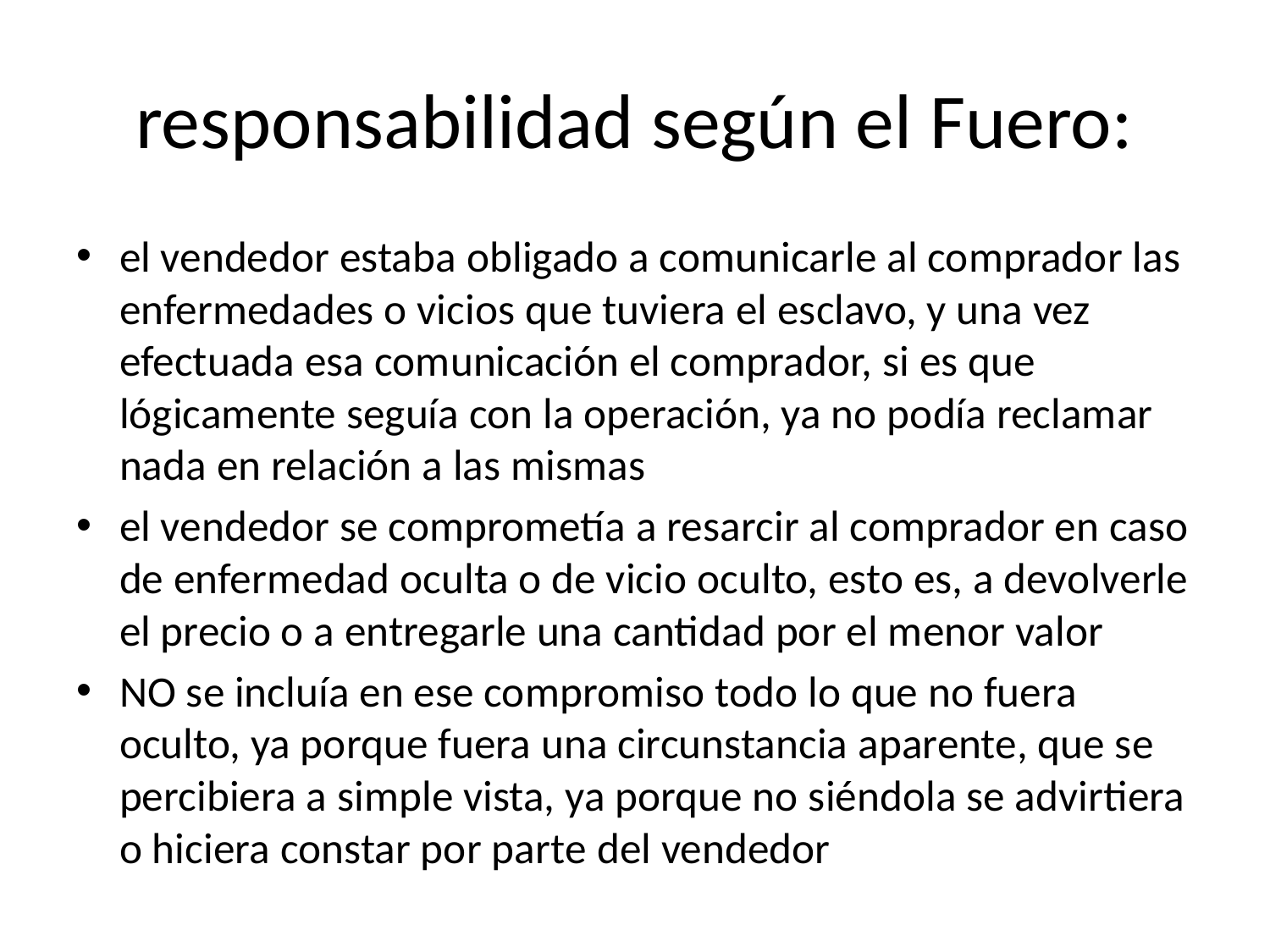

# responsabilidad según el Fuero:
el vendedor estaba obligado a comunicarle al comprador las enfermedades o vicios que tuviera el esclavo, y una vez efectuada esa comunicación el comprador, si es que lógicamente seguía con la operación, ya no podía reclamar nada en relación a las mismas
el vendedor se comprometía a resarcir al comprador en caso de enfermedad oculta o de vicio oculto, esto es, a devolverle el precio o a entregarle una cantidad por el menor valor
NO se incluía en ese compromiso todo lo que no fuera oculto, ya porque fuera una circunstancia aparente, que se percibiera a simple vista, ya porque no siéndola se advirtiera o hiciera constar por parte del vendedor